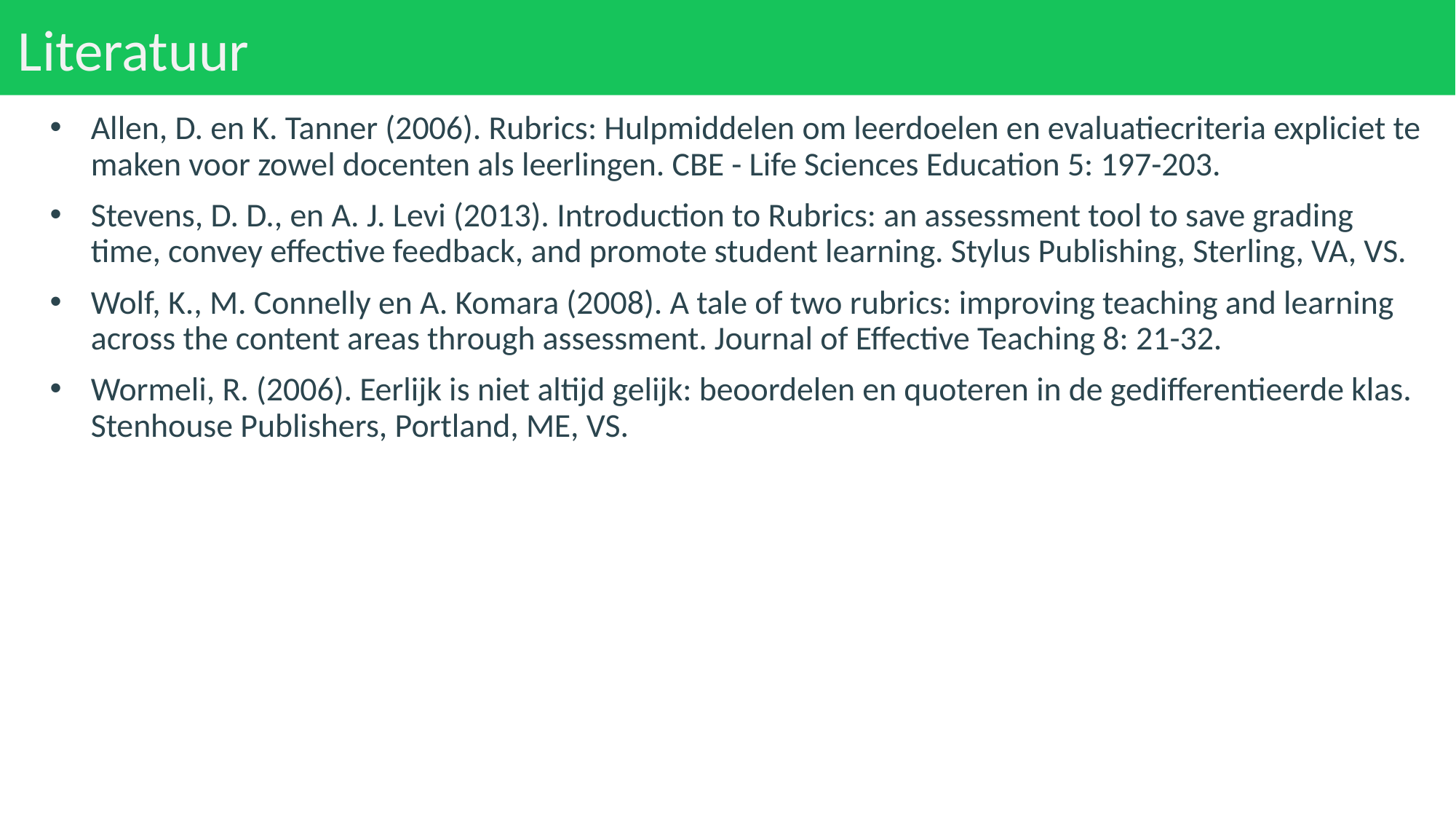

# Literatuur
Allen, D. en K. Tanner (2006). Rubrics: Hulpmiddelen om leerdoelen en evaluatiecriteria expliciet te maken voor zowel docenten als leerlingen. CBE - Life Sciences Education 5: 197-203.
Stevens, D. D., en A. J. Levi (2013). Introduction to Rubrics: an assessment tool to save grading time, convey effective feedback, and promote student learning. Stylus Publishing, Sterling, VA, VS.
Wolf, K., M. Connelly en A. Komara (2008). A tale of two rubrics: improving teaching and learning across the content areas through assessment. Journal of Effective Teaching 8: 21-32.
Wormeli, R. (2006). Eerlijk is niet altijd gelijk: beoordelen en quoteren in de gedifferentieerde klas. Stenhouse Publishers, Portland, ME, VS.